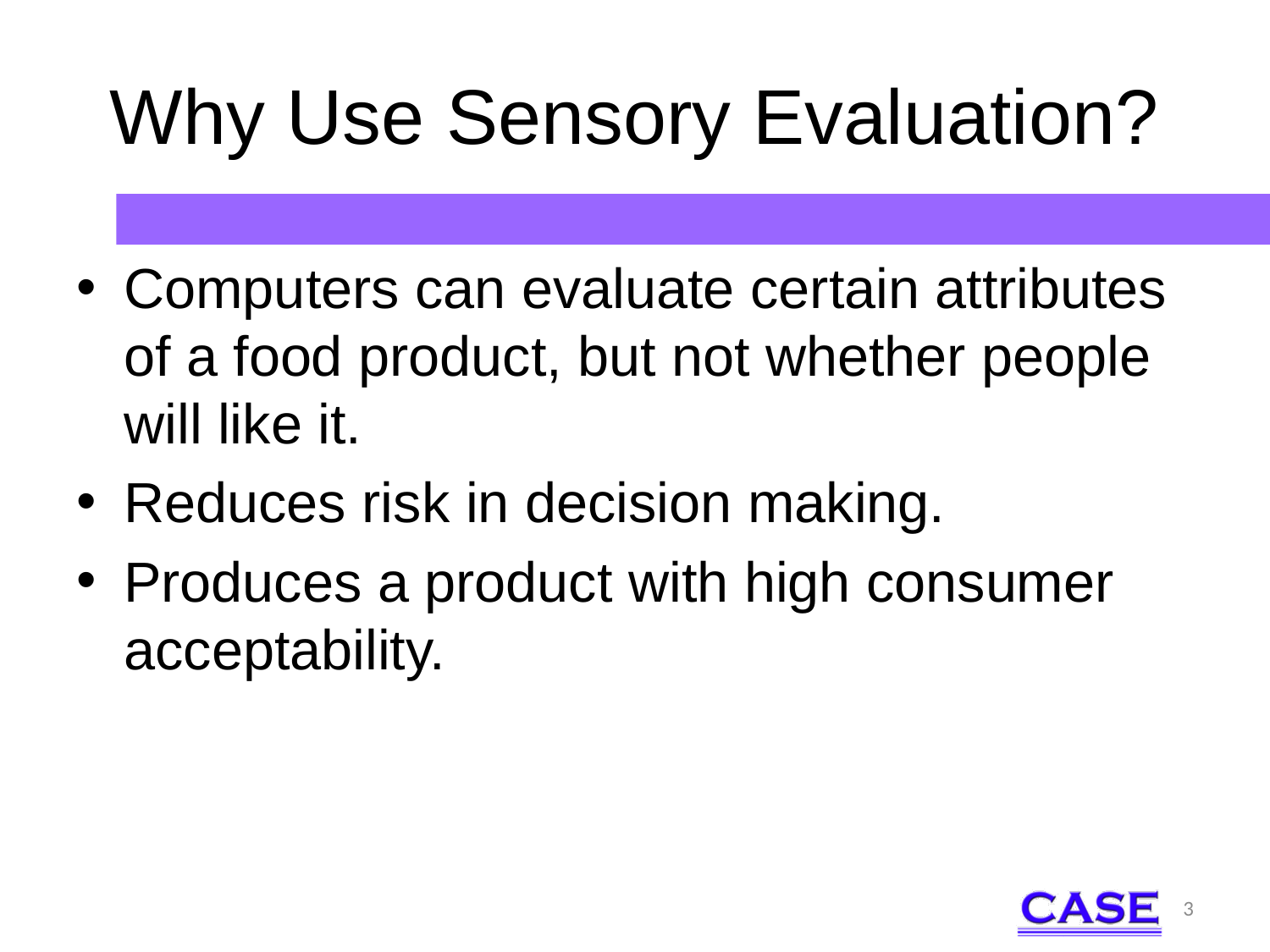

# Why Use Sensory Evaluation?
Computers can evaluate certain attributes of a food product, but not whether people will like it.
Reduces risk in decision making.
Produces a product with high consumer acceptability.

3